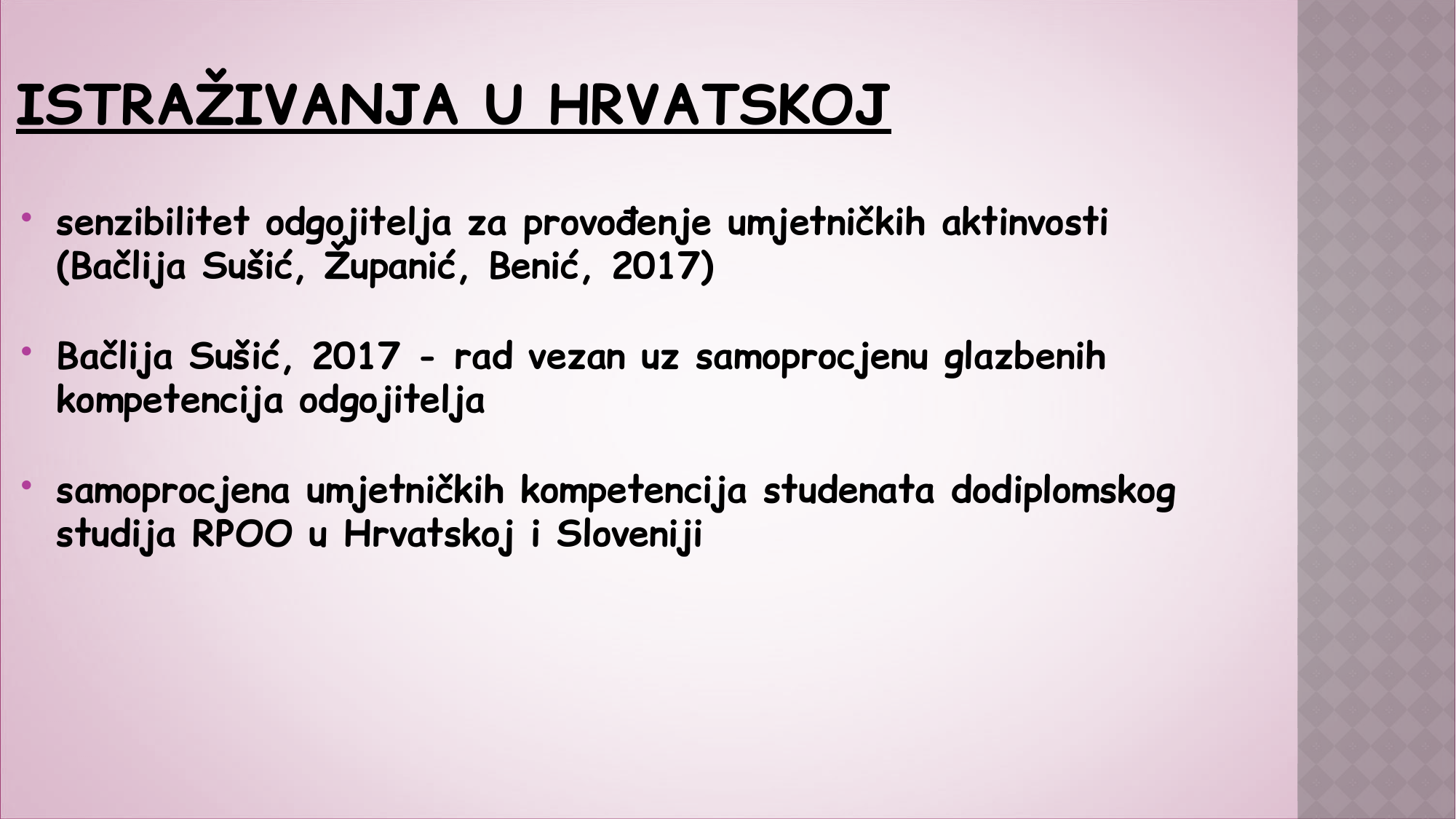

# istraživanja u hrvatskoj
senzibilitet odgojitelja za provođenje umjetničkih aktinvosti (Bačlija Sušić, Županić, Benić, 2017)
Bačlija Sušić, 2017 - rad vezan uz samoprocjenu glazbenih kompetencija odgojitelja
samoprocjena umjetničkih kompetencija studenata dodiplomskog studija RPOO u Hrvatskoj i Sloveniji